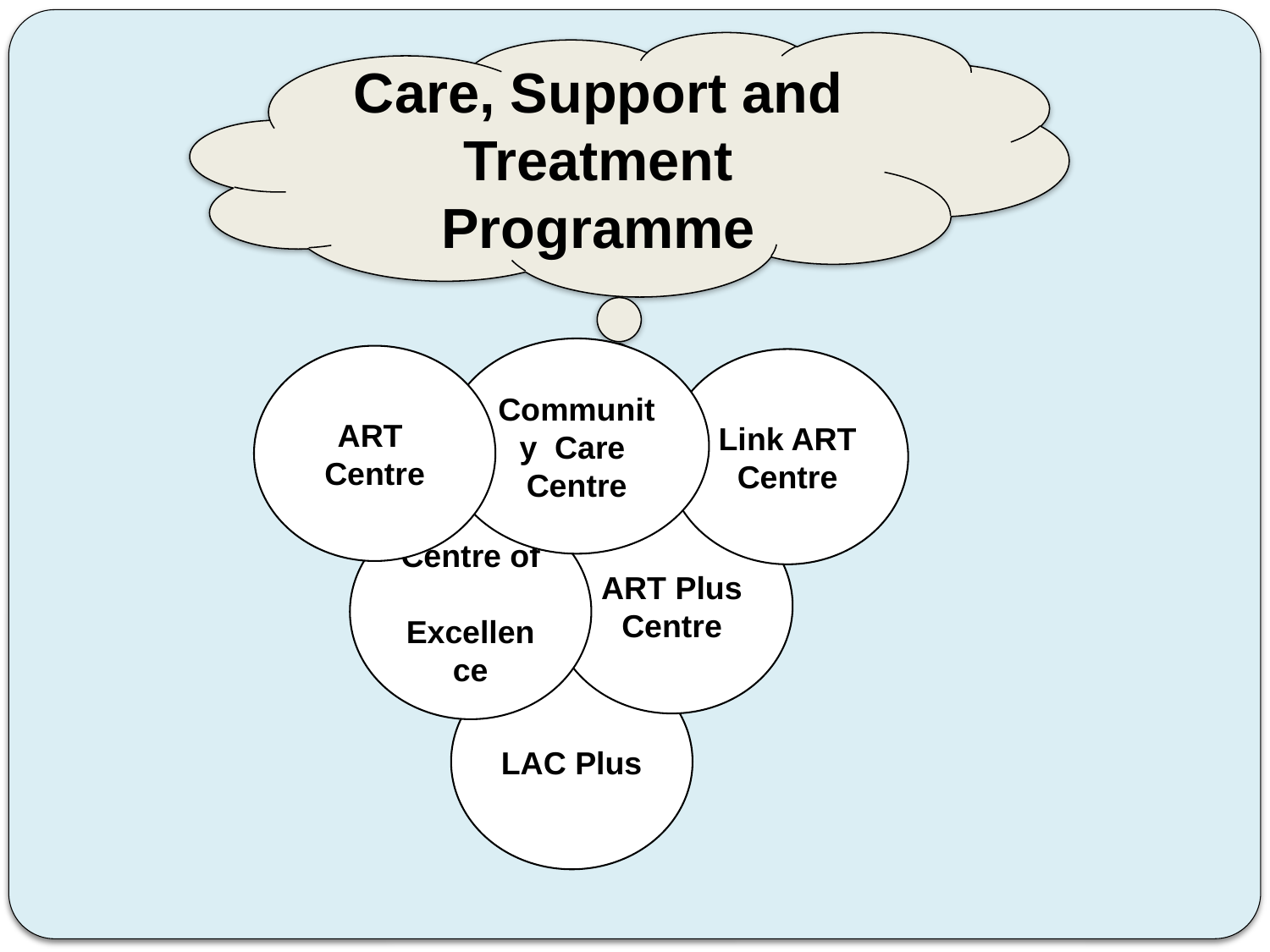

Care, Support and Treatment Programme
Community  Care  Centre
ART  Centre
Link ART Centre
ART Plus Centre
Centre of  Excellence
LAC Plus